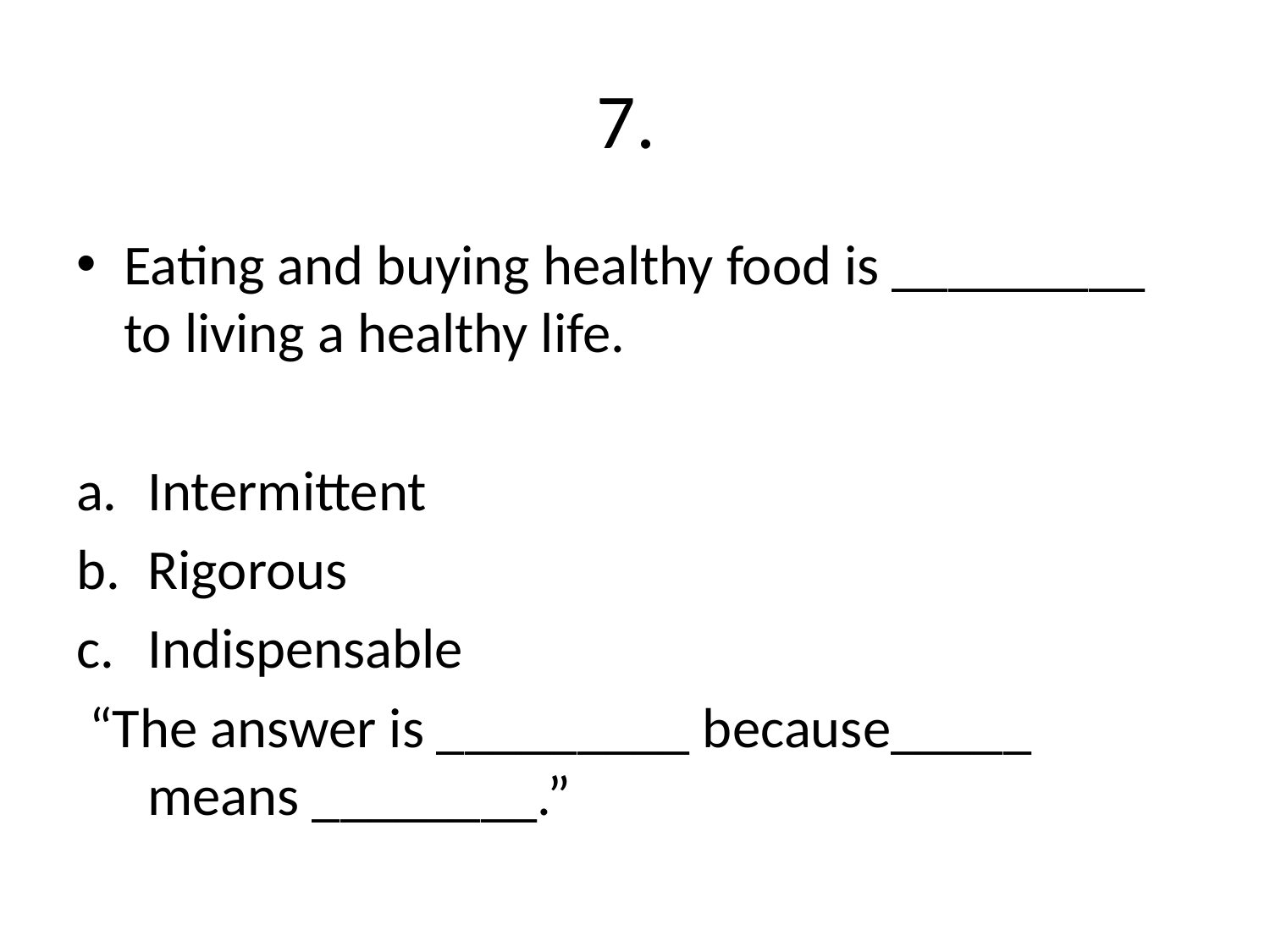

# 7.
Eating and buying healthy food is _________ to living a healthy life.

Intermittent
Rigorous
Indispensable
 “The answer is _________ because_____ means ________.”